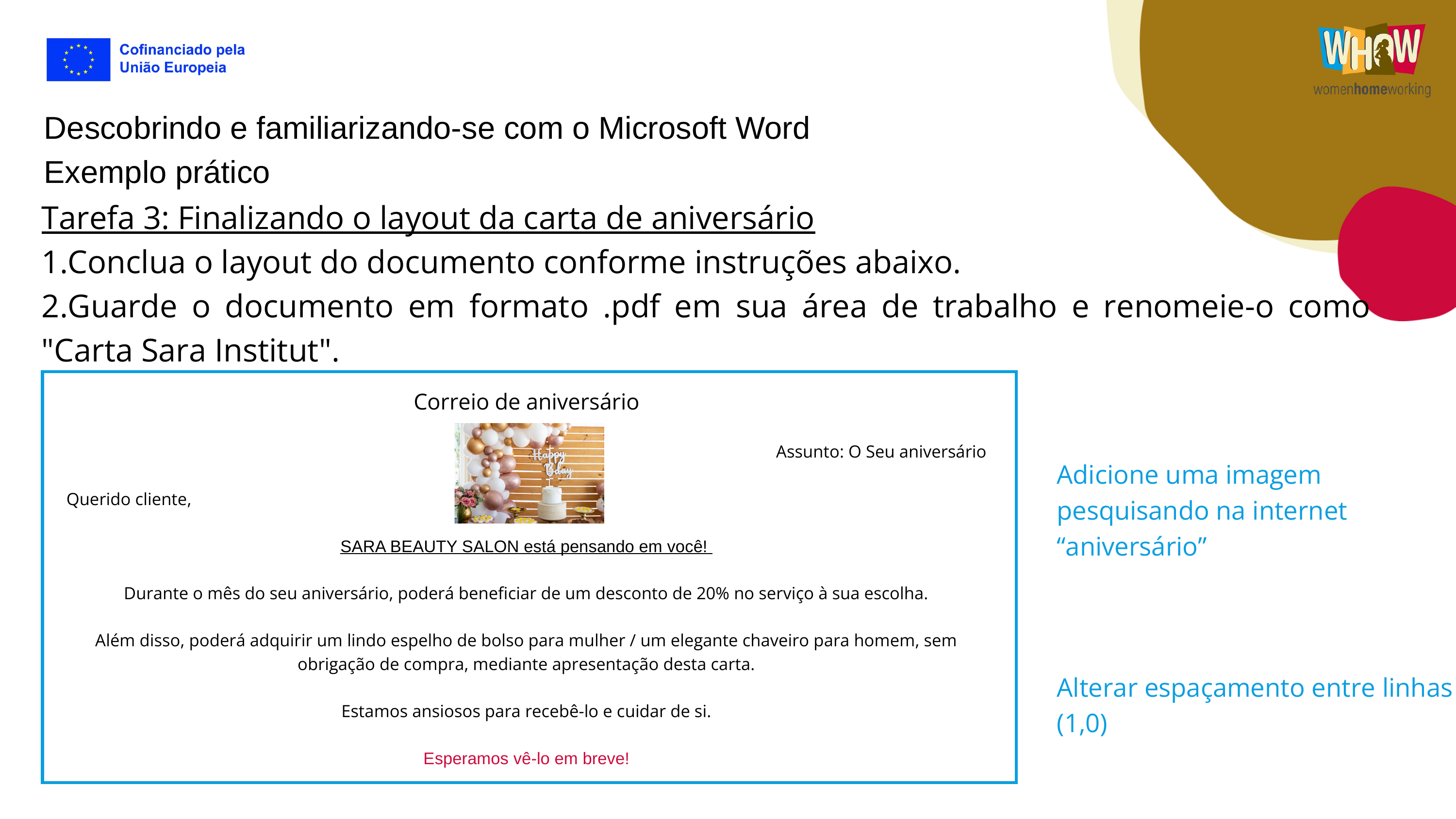

Descobrindo e familiarizando-se com o Microsoft Word
Exemplo prático
Tarefa 3: Finalizando o layout da carta de aniversário
1.Conclua o layout do documento conforme instruções abaixo.
2.Guarde o documento em formato .pdf em sua área de trabalho e renomeie-o como "Carta Sara Institut".

Correio de aniversário

Assunto: O Seu aniversário

Querido cliente,

SARA BEAUTY SALON está pensando em você!

Durante o mês do seu aniversário, poderá beneficiar de um desconto de 20% no serviço à sua escolha.

Além disso, poderá adquirir um lindo espelho de bolso para mulher / um elegante chaveiro para homem, sem obrigação de compra, mediante apresentação desta carta.

Estamos ansiosos para recebê-lo e cuidar de si.

Esperamos vê-lo em breve!

Adicione uma imagem pesquisando na internet “aniversário”
Alterar espaçamento entre linhas (1,0)